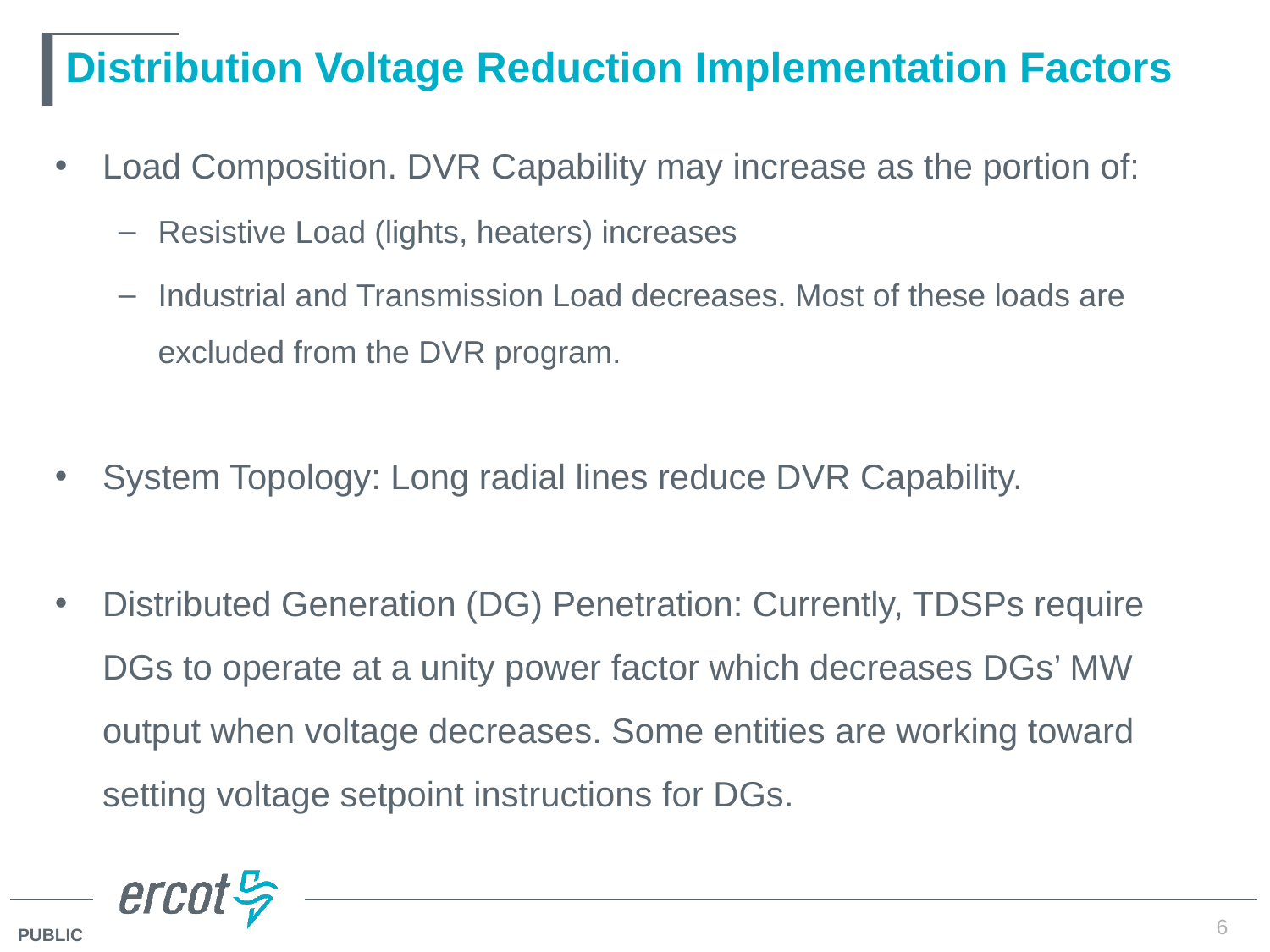

# Distribution Voltage Reduction Implementation Factors
Load Composition. DVR Capability may increase as the portion of:
Resistive Load (lights, heaters) increases
Industrial and Transmission Load decreases. Most of these loads are excluded from the DVR program.

System Topology: Long radial lines reduce DVR Capability.

Distributed Generation (DG) Penetration: Currently, TDSPs require DGs to operate at a unity power factor which decreases DGs’ MW output when voltage decreases. Some entities are working toward setting voltage setpoint instructions for DGs.
6